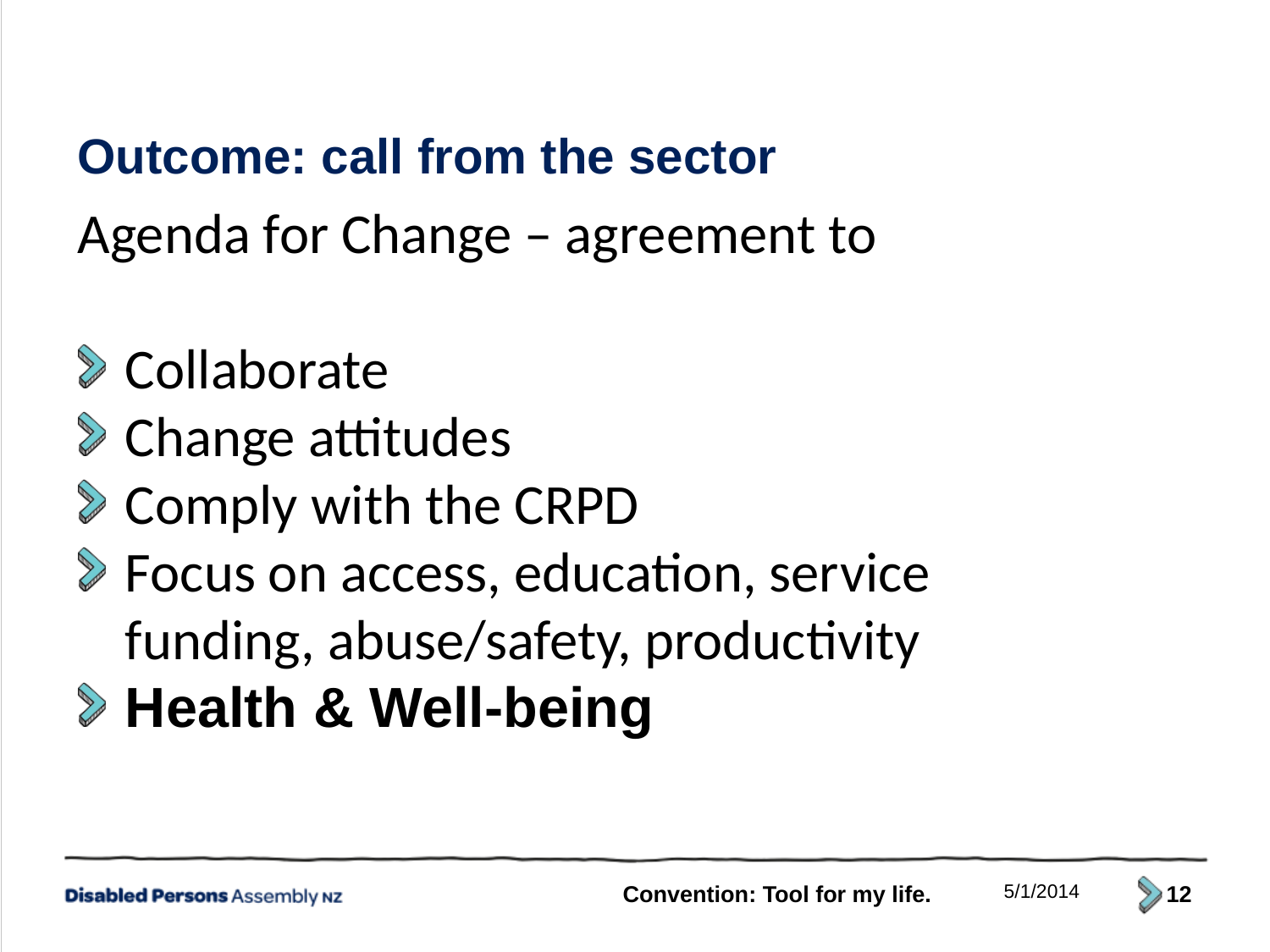

Outcome: call from the sector
Agenda for Change – agreement to

Collaborate
Change attitudes
Comply with the CRPD
Focus on access, education, service funding, abuse/safety, productivity
Health & Well-being

Convention: Tool for my life.
5/1/2014
12